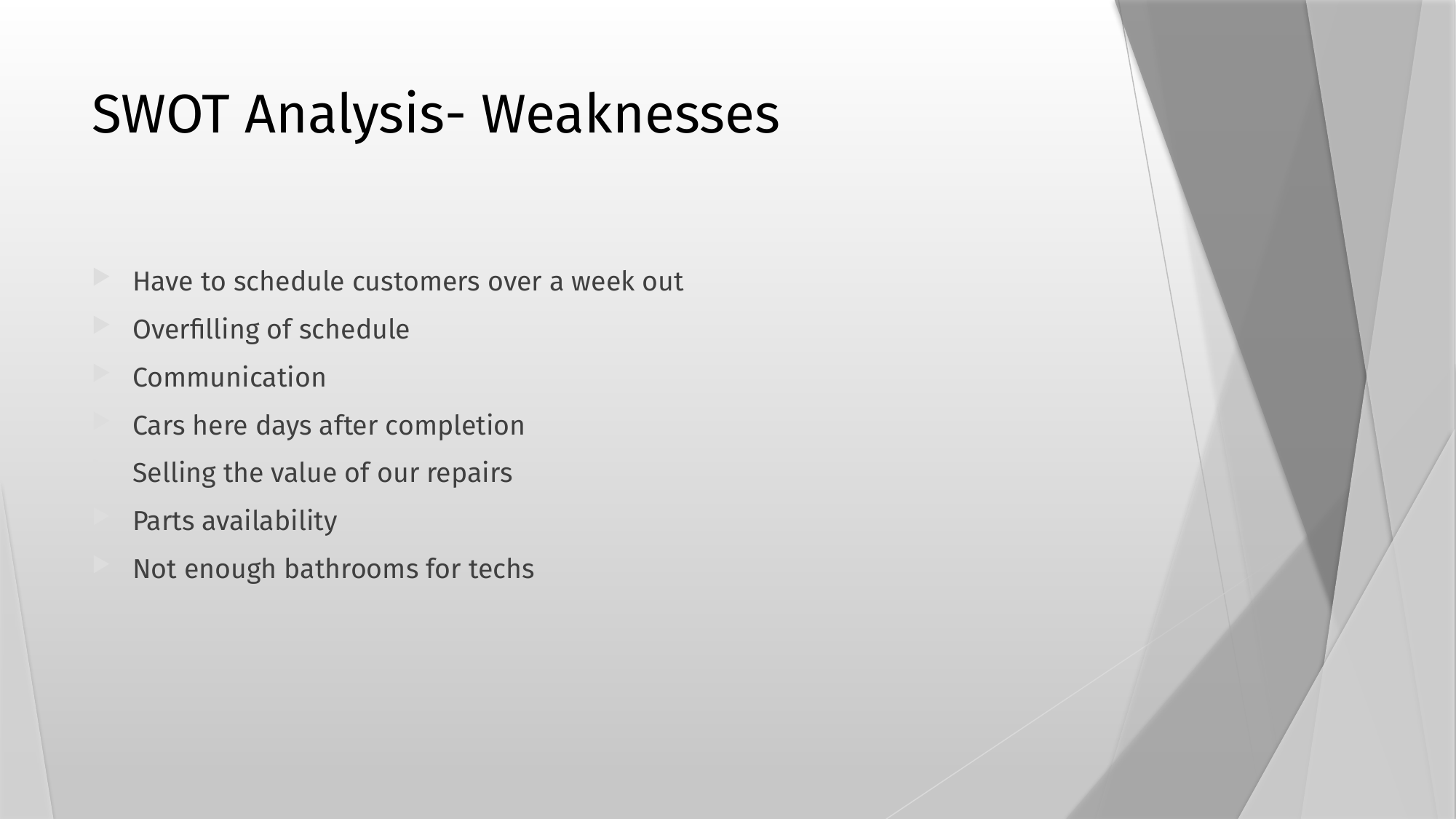

# SWOT Analysis- Weaknesses
Have to schedule customers over a week out
Overfilling of schedule
Communication
Cars here days after completion
Selling the value of our repairs
Parts availability
Not enough bathrooms for techs